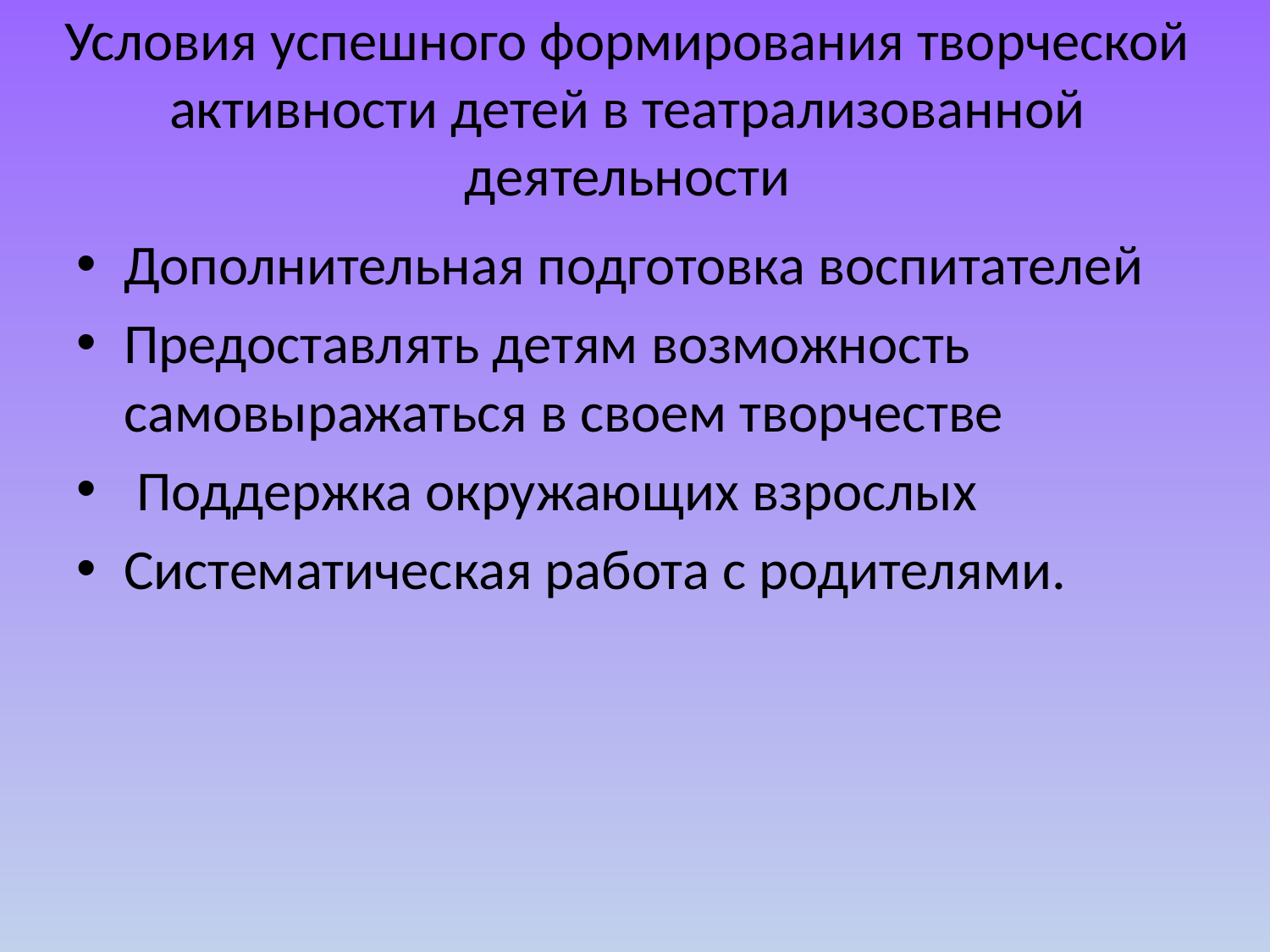

# Условия успешного формирования творческой активности детей в театрализованной деятельности
Дополнительная подготовка воспитателей
Предоставлять детям возможность самовыражаться в своем творчестве
 Поддержка окружающих взрослых
Систематическая работа с родителями.